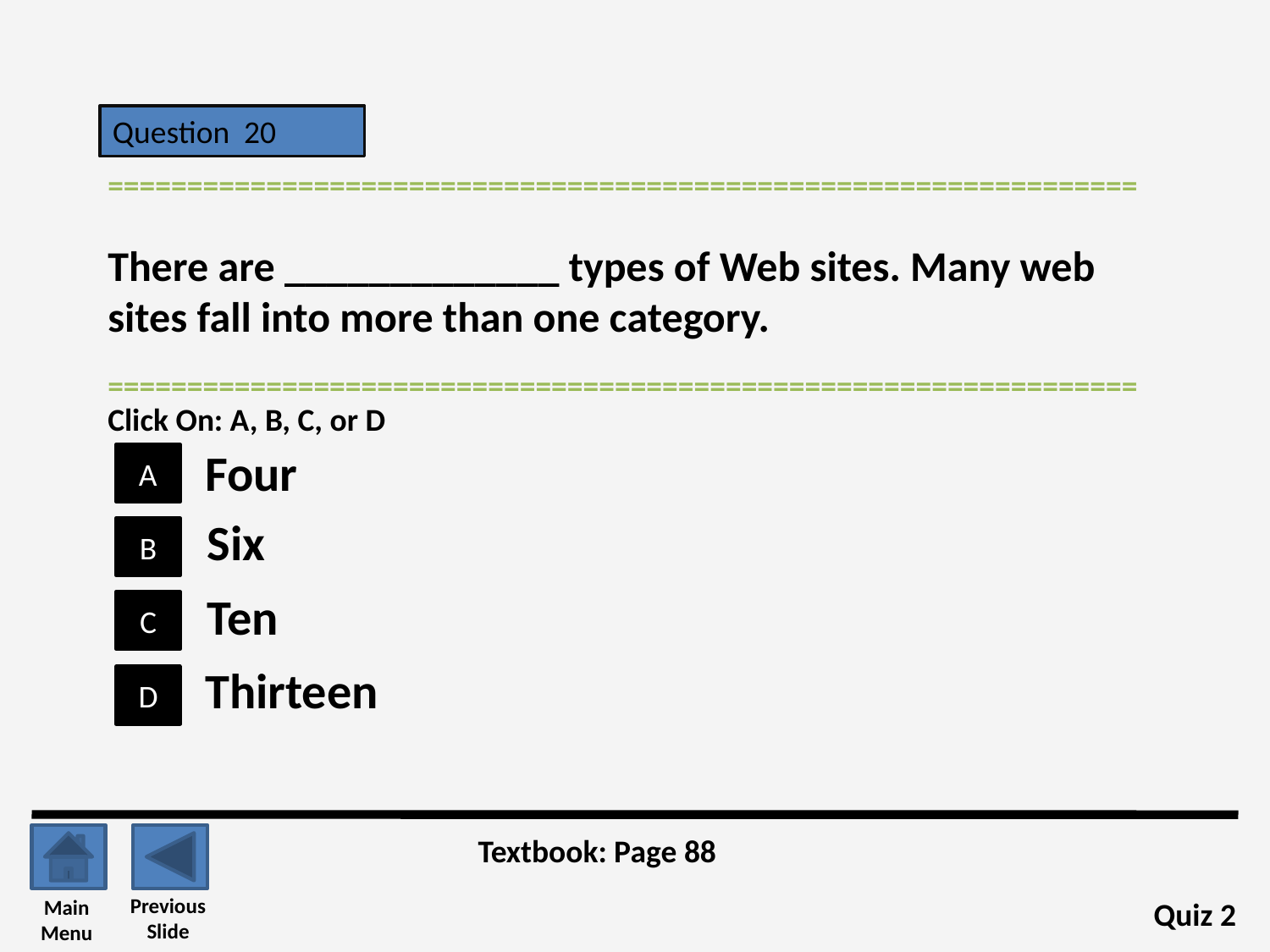

Question  20
=================================================================
There are _____________ types of Web sites. Many web sites fall into more than one category.
=================================================================
Click On: A, B, C, or D

Four
A
Six
B
Ten
C
Thirteen
D

Textbook: Page 88
Previous
Slide
Main
Menu
Quiz 2